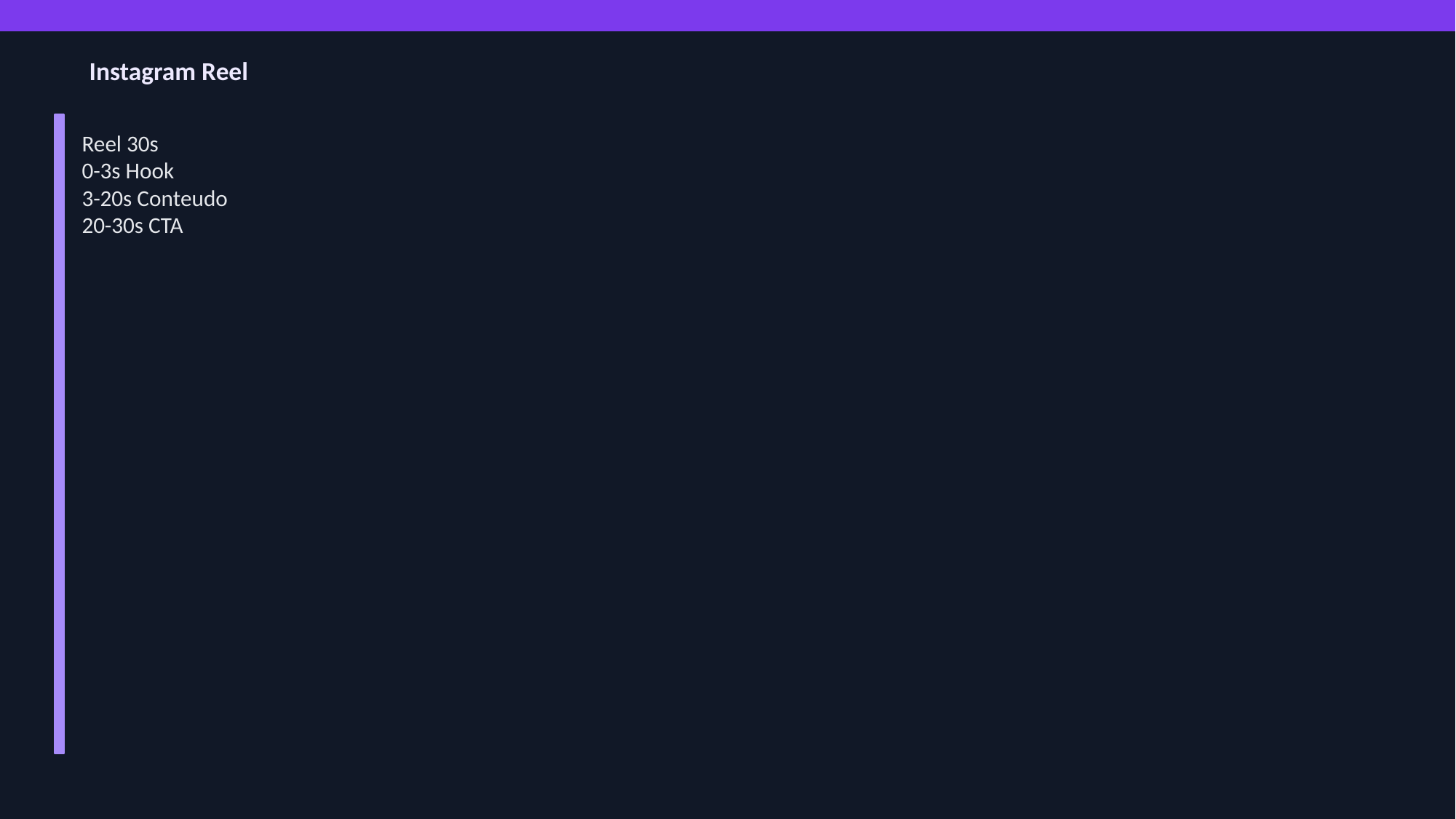

Instagram Reel

Reel 30s
0-3s Hook
3-20s Conteudo
20-30s CTA